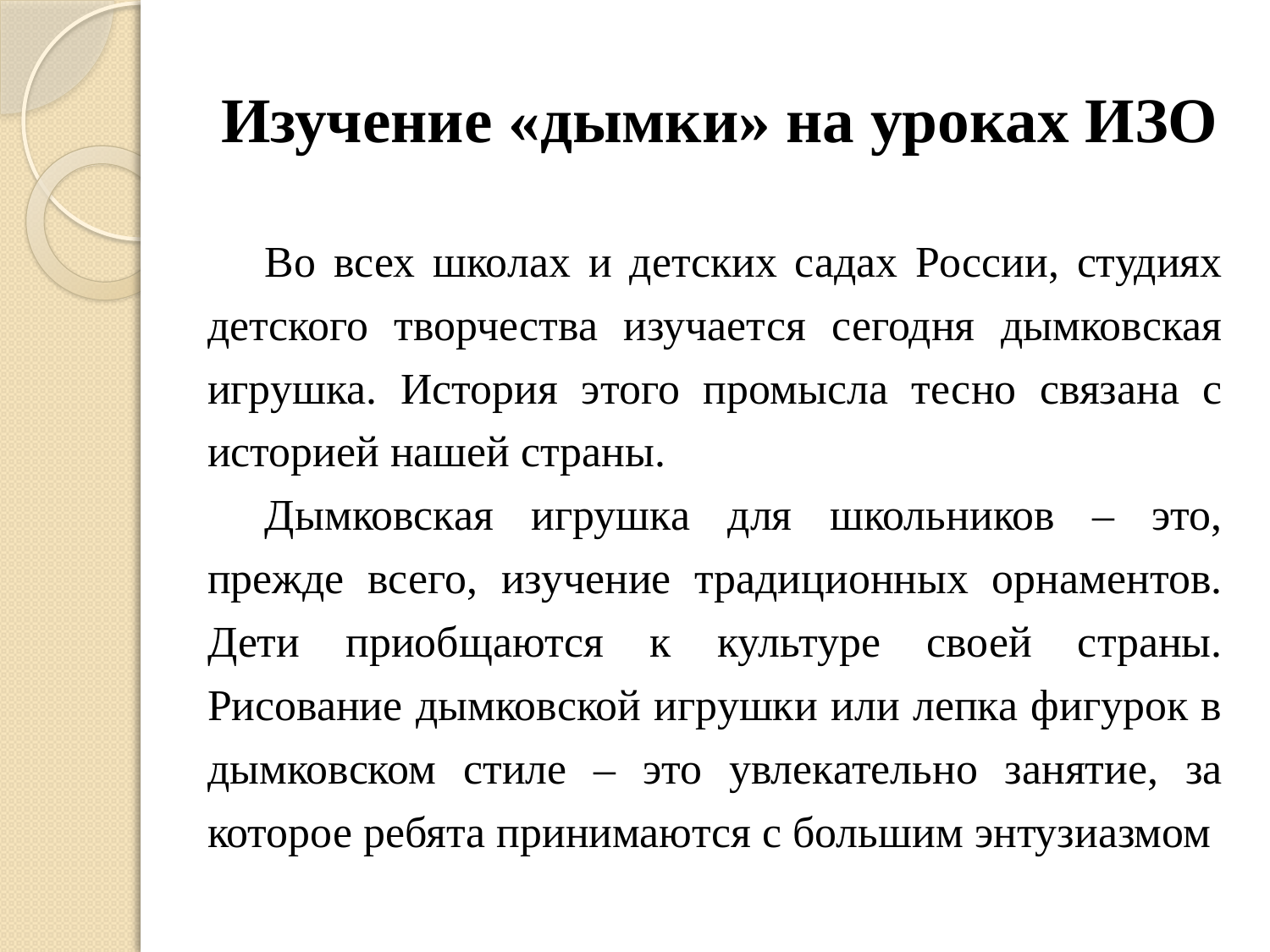

# Изучение «дымки» на уроках ИЗО
Во всех школах и детских садах России, студиях детского творчества изучается сегодня дымковская игрушка. История этого промысла тесно связана с историей нашей страны.
Дымковская игрушка для школьников – это, прежде всего, изучение традиционных орнаментов. Дети приобщаются к культуре своей страны. Рисование дымковской игрушки или лепка фигурок в дымковском стиле – это увлекательно занятие, за которое ребята принимаются с большим энтузиазмом